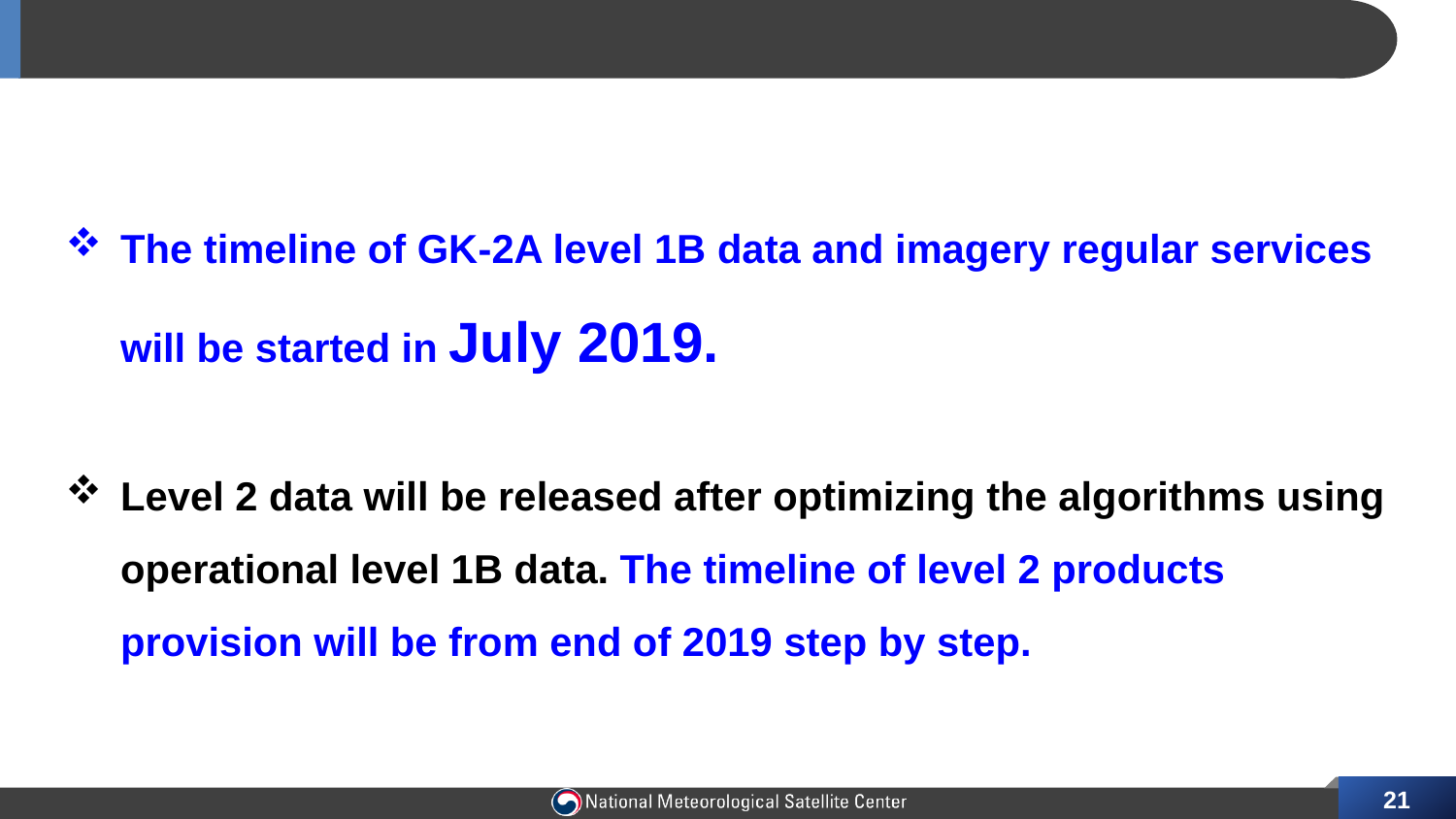

# Data Service Plan
The timeline of GK-2A level 1B data and imagery regular services will be started in July 2019.

Level 2 data will be released after optimizing the algorithms using operational level 1B data. The timeline of level 2 products provision will be from end of 2019 step by step.
21